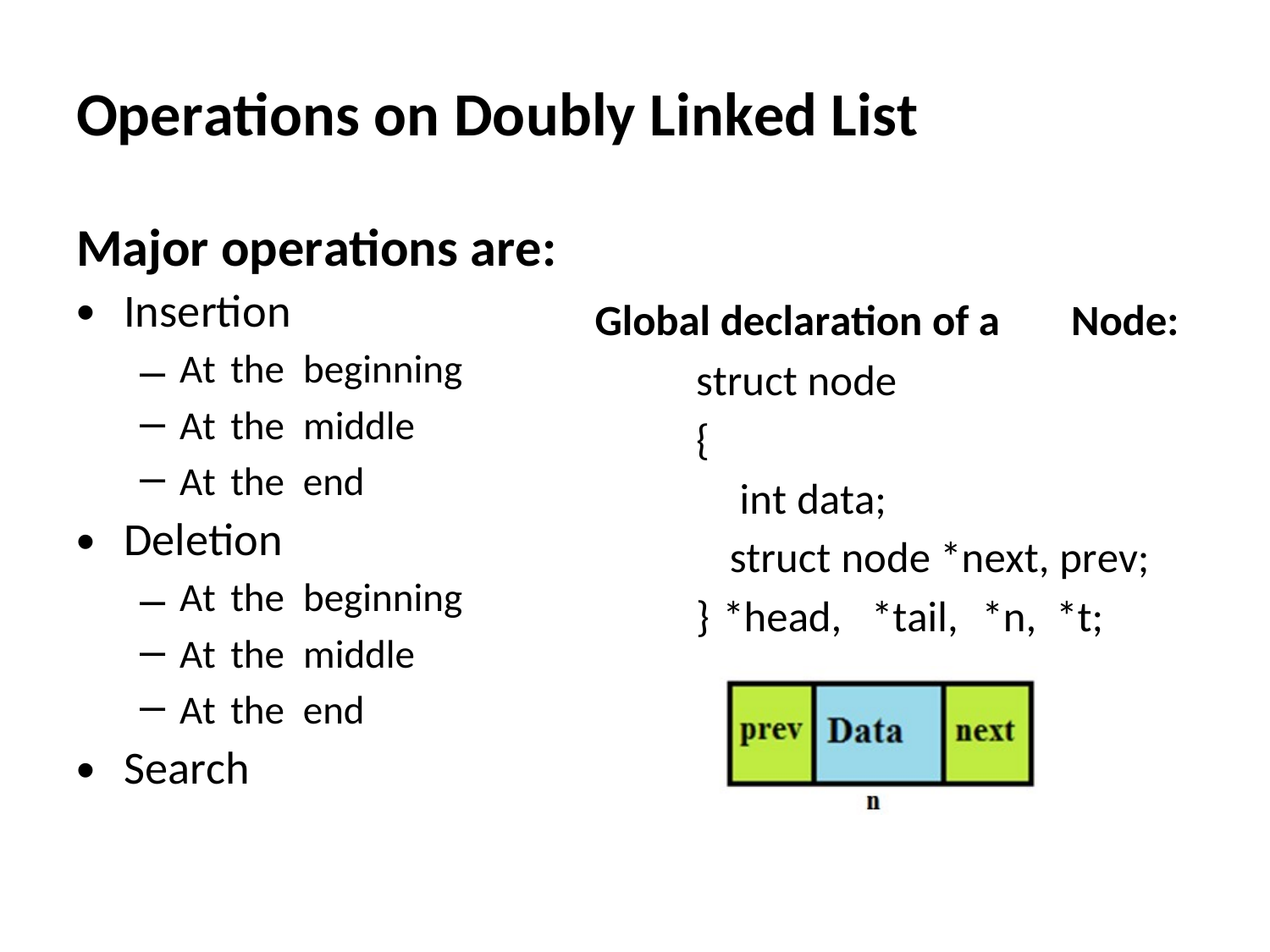

Operations on Doubly Linked List
Major operations are:
•
Insertion
Global declaration of a
struct node
{
int data;
Node:
–
–
–
At
At
At
the
the
the
beginning
middle
end
•
Deletion
struct node *next, prev;
–
–
–
At
At
At
the
the
the
beginning
middle
end
}
*head,
*tail,
*n,
*t;

•
Search